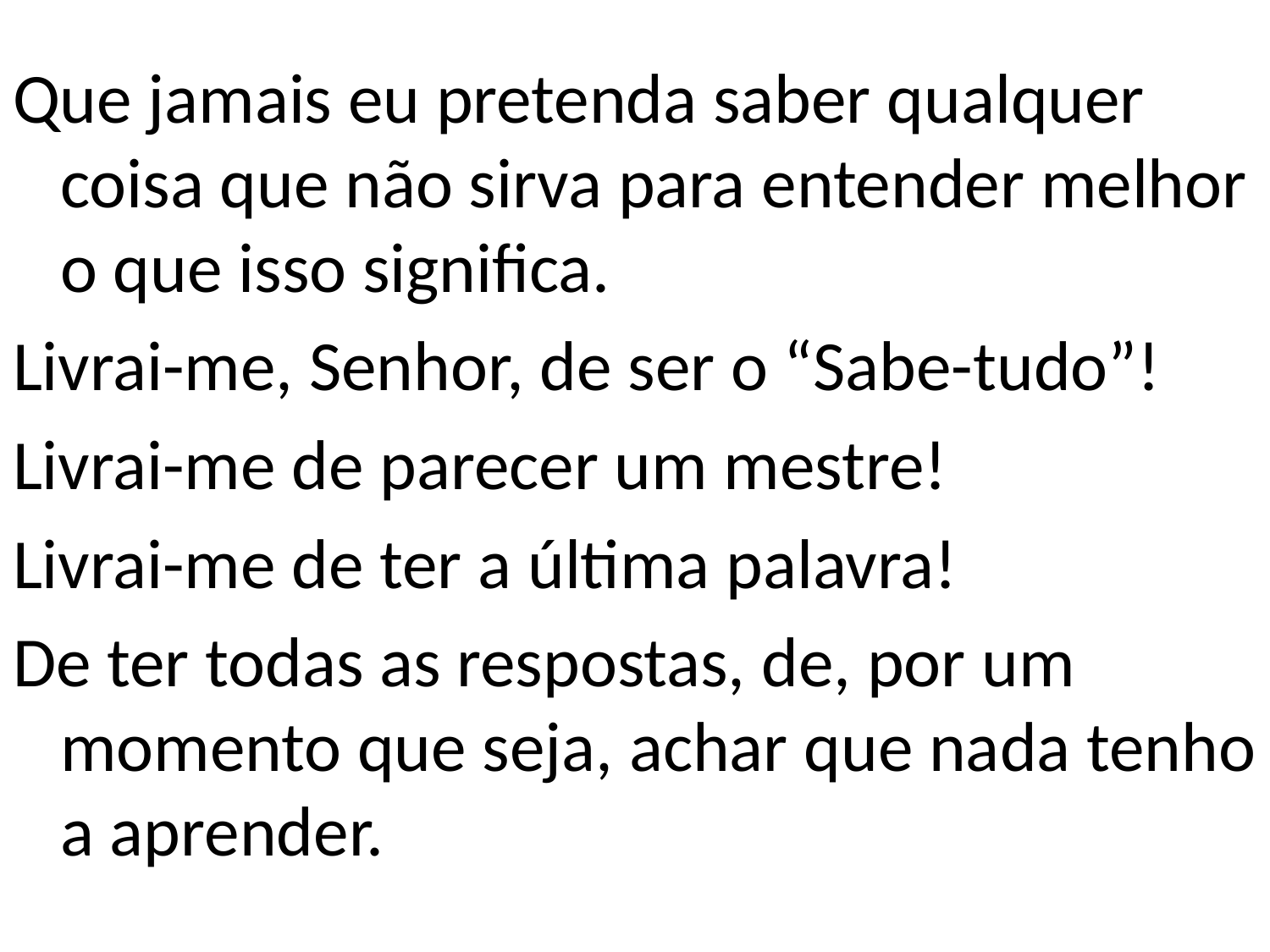

#
Que jamais eu pretenda saber qualquer coisa que não sirva para entender melhor o que isso significa.
Livrai-me, Senhor, de ser o “Sabe-tudo”!
Livrai-me de parecer um mestre!
Livrai-me de ter a última palavra!
De ter todas as respostas, de, por um momento que seja, achar que nada tenho a aprender.